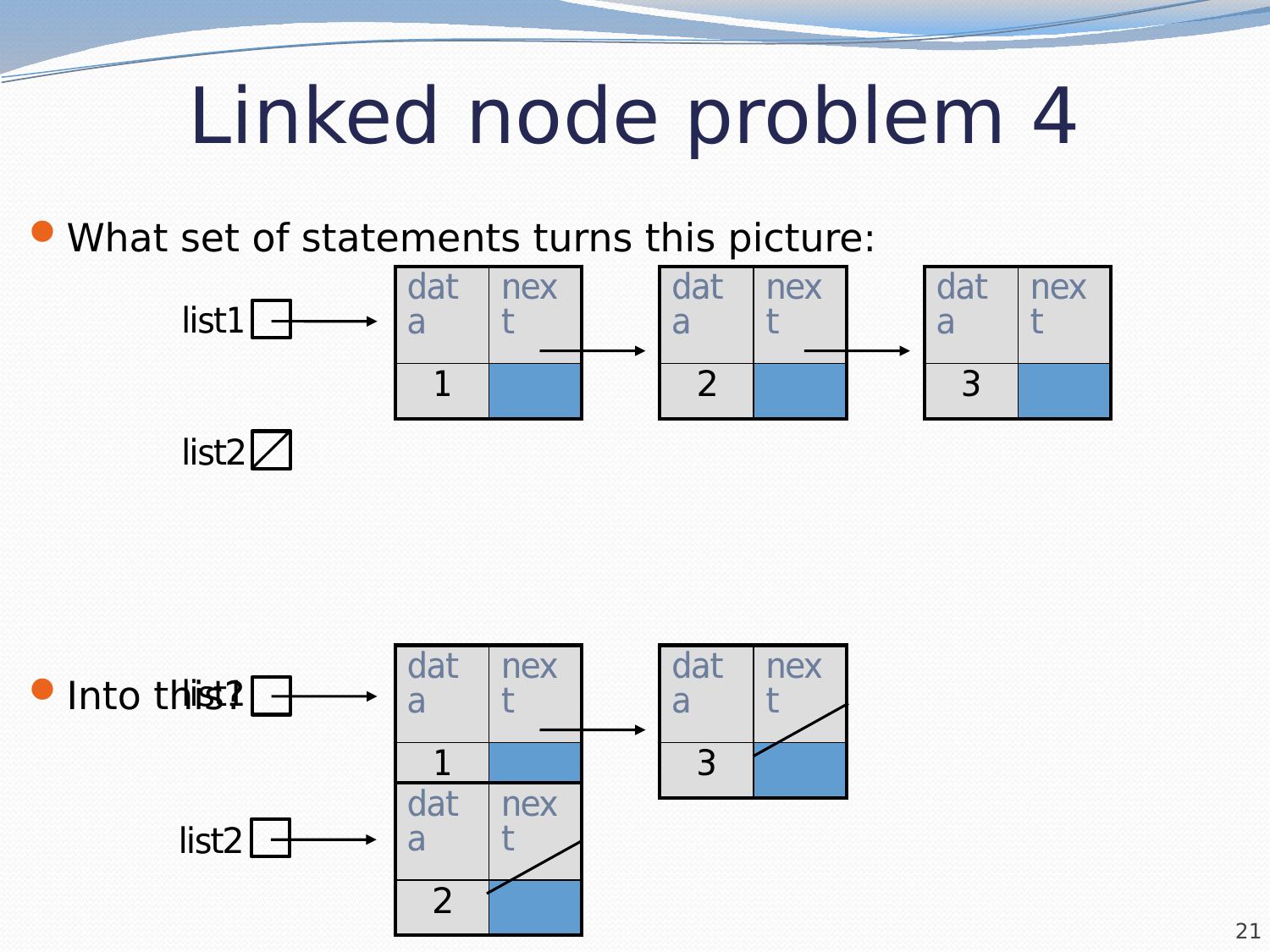

# Linked node problem 4
What set of statements turns this picture:

Into this?
| data | next |
| --- | --- |
| 1 |  |
| data | next |
| --- | --- |
| 2 |  |
| data | next |
| --- | --- |
| 3 |  |
list1

list2

| data | next |
| --- | --- |
| 1 |  |
| data | next |
| --- | --- |
| 3 |  |
list1

| data | next |
| --- | --- |
| 2 |  |
list2